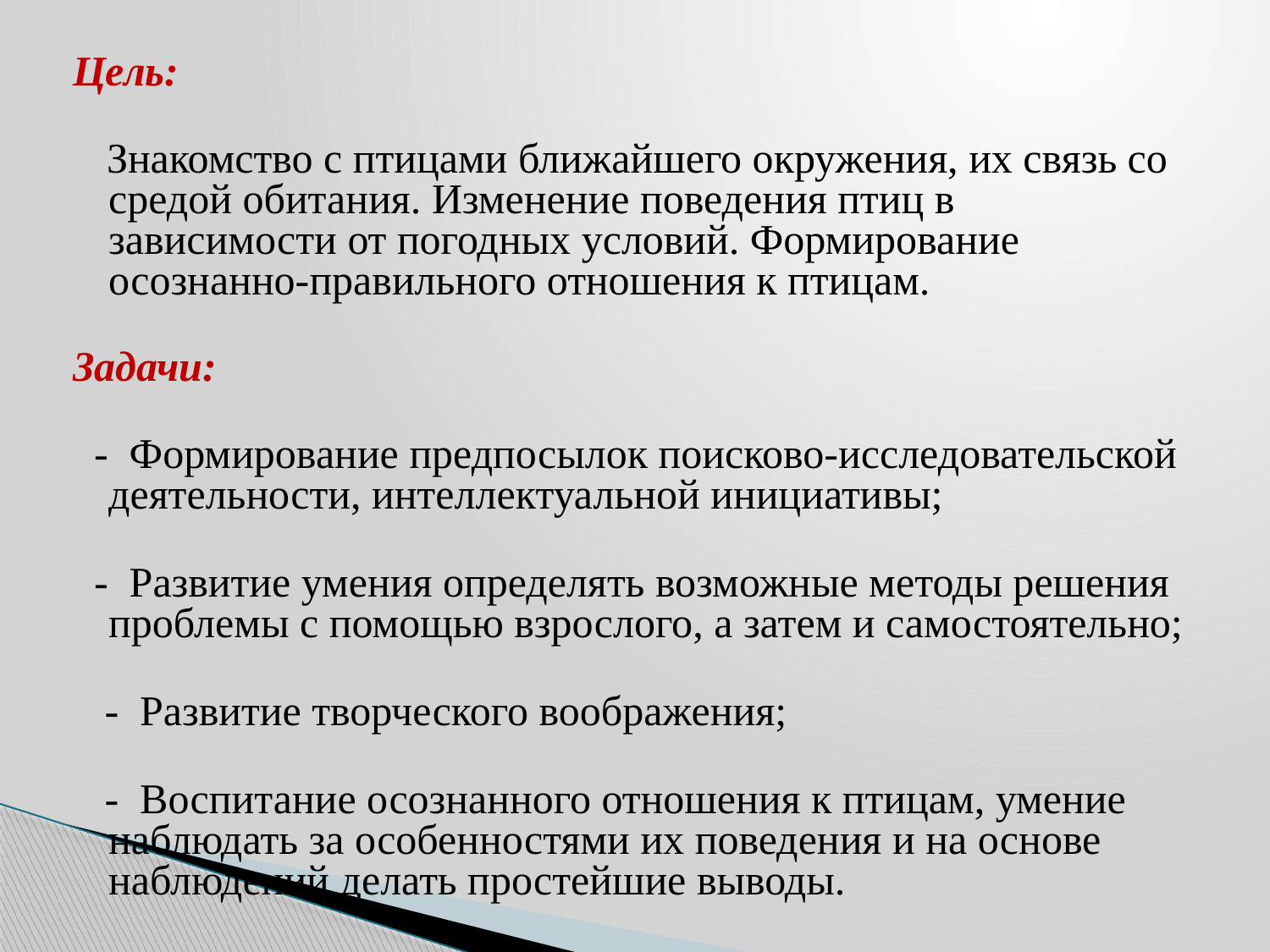

Цель:

    Знакомство с птицами ближайшего окружения, их связь со средой обитания. Изменение поведения птиц в зависимости от погодных условий. Формирование осознанно-правильного отношения к птицам.

Задачи:

  -  Формирование предпосылок поисково-исследовательской деятельности, интеллектуальной инициативы;
  -  Развитие умения определять возможные методы решения проблемы с помощью взрослого, а затем и самостоятельно;
   -  Развитие творческого воображения;
   -  Воспитание осознанного отношения к птицам, умение   наблюдать за особенностями их поведения и на основе наблюдений делать простейшие выводы.